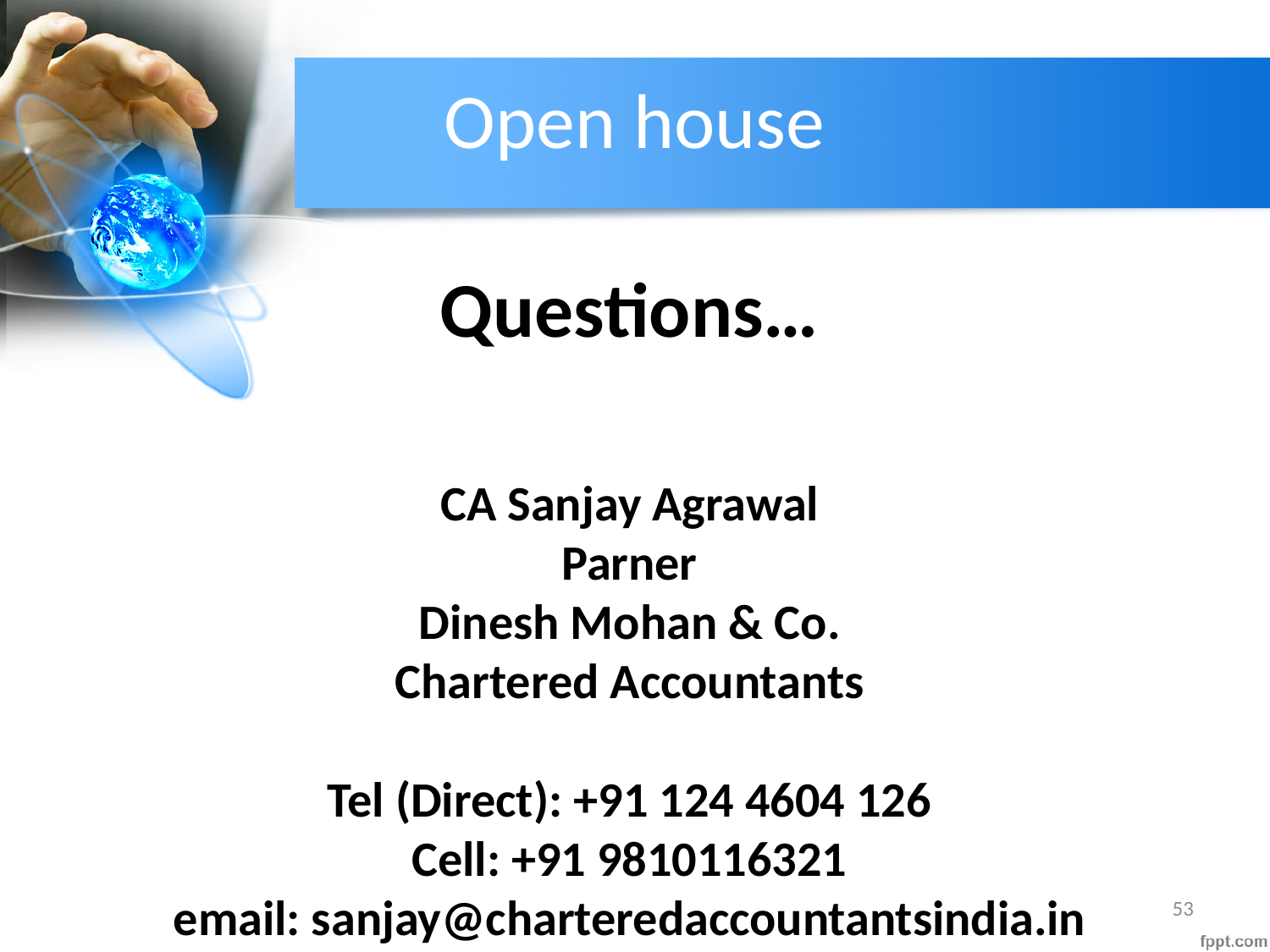

# Open house
Questions…

CA Sanjay Agrawal
Parner
Dinesh Mohan & Co.
Chartered Accountants

Tel (Direct): +91 124 4604 126
Cell: +91 9810116321
email: sanjay@charteredaccountantsindia.in

53